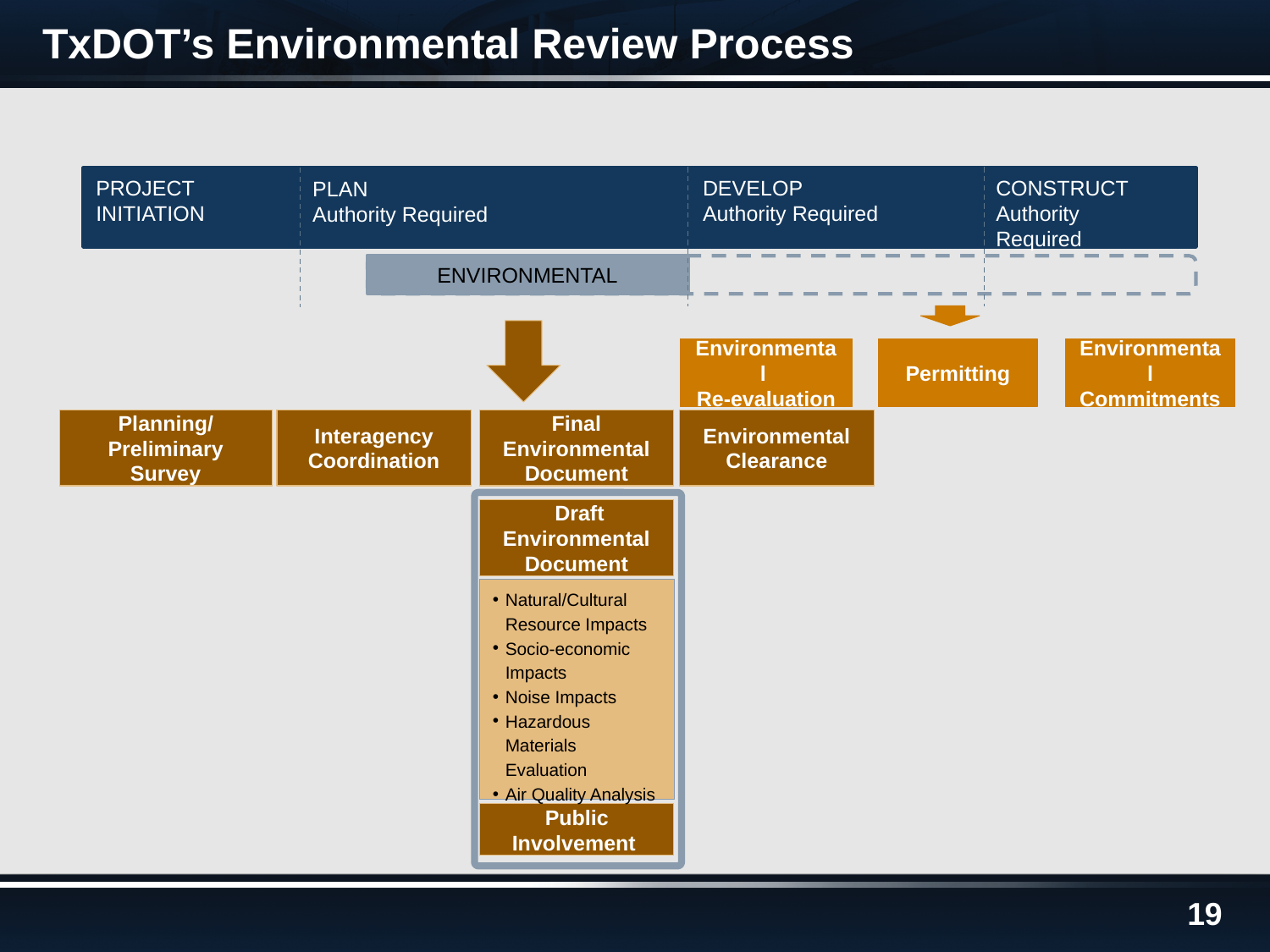

# TxDOT’s Environmental Review Process

PROJECT INITIATION
DEVELOP
Authority Required
CONSTRUCT
Authority Required
PLAN
Authority Required
ENVIRONMENTAL

Environmental
Re-evaluation
Permitting
Environmental Commitments
Planning/
Preliminary Survey
Interagency Coordination
Final Environmental Document
Environmental Clearance

 Draft Environmental Document
Natural/Cultural Resource Impacts
Socio-economic Impacts
Noise Impacts
Hazardous Materials Evaluation
Air Quality Analysis
Public Involvement